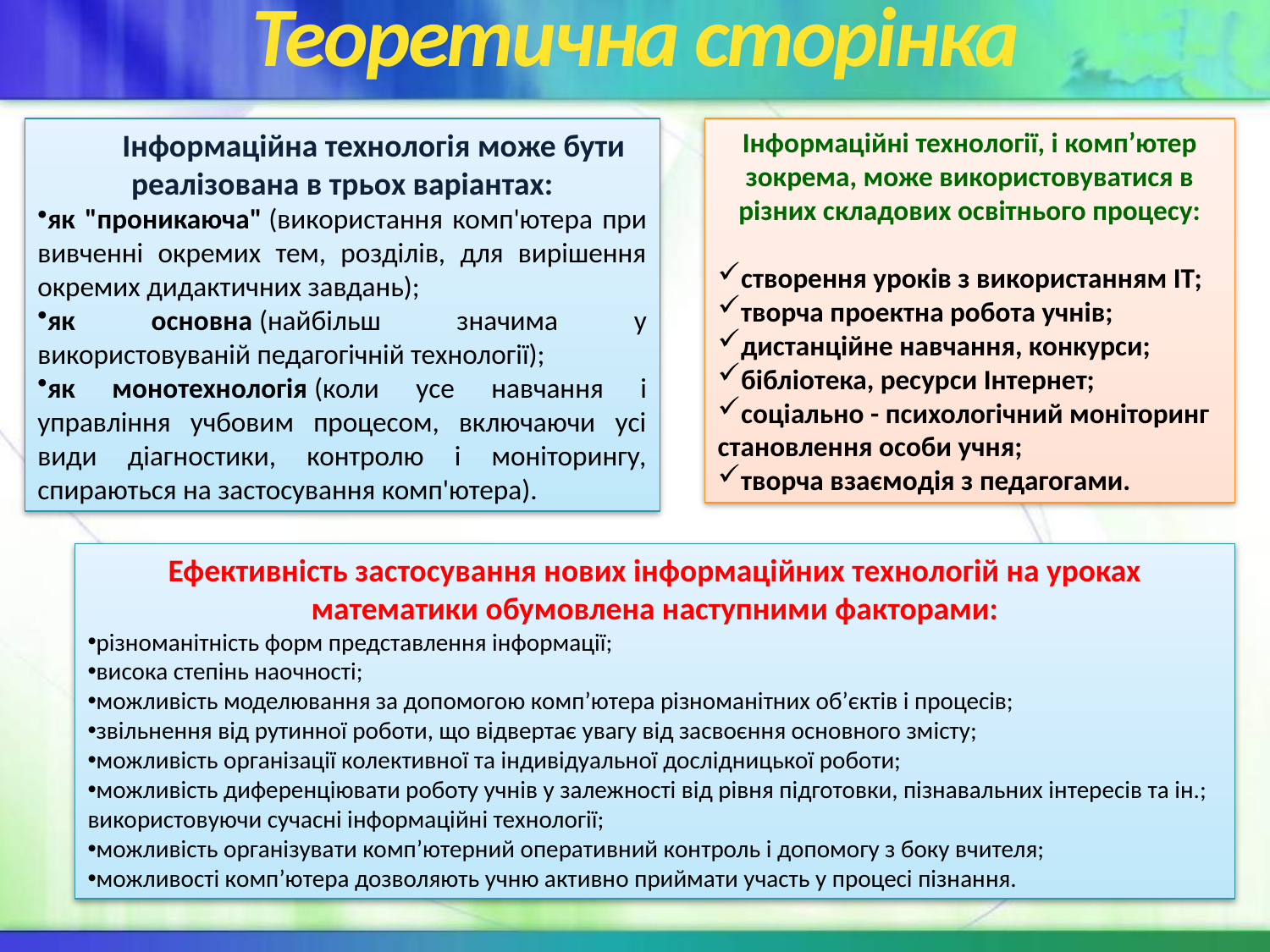

# Теоретична сторінка
Інформаційна технологія може бути реалізована в трьох варіантах:
як "проникаюча" (використання комп'ютера при вивченні окремих тем, розділів, для вирішення окремих дидактичних завдань);
як основна (найбільш значима у використовуваній педагогічній технології);
як монотехнологія (коли усе навчання і управління учбовим процесом, включаючи усі види діагностики, контролю і моніторингу, спираються на застосування комп'ютера).
Інформаційні технології, і комп’ютер зокрема, може використовуватися в різних складових освітнього процесу:

створення уроків з використанням ІТ;
творча проектна робота учнів;
дистанційне навчання, конкурси;
бібліотека, ресурси Інтернет;
соціально - психологічний моніторинг становлення особи учня;
творча взаємодія з педагогами.
Ефективність застосування нових інформаційних технологій на уроках математики обумовлена наступними факторами:
різноманітність форм представлення інформації;
висока степінь наочності;
можливість моделювання за допомогою комп’ютера різноманітних об’єктів і процесів;
звільнення від рутинної роботи, що відвертає увагу від засвоєння основного змісту;
можливість організації колективної та індивідуальної дослідницької роботи;
можливість диференціювати роботу учнів у залежності від рівня підготовки, пізнавальних інтересів та ін.; використовуючи сучасні інформаційні технології;
можливість організувати комп’ютерний оперативний контроль і допомогу з боку вчителя;
можливості комп’ютера дозволяють учню активно приймати участь у процесі пізнання.